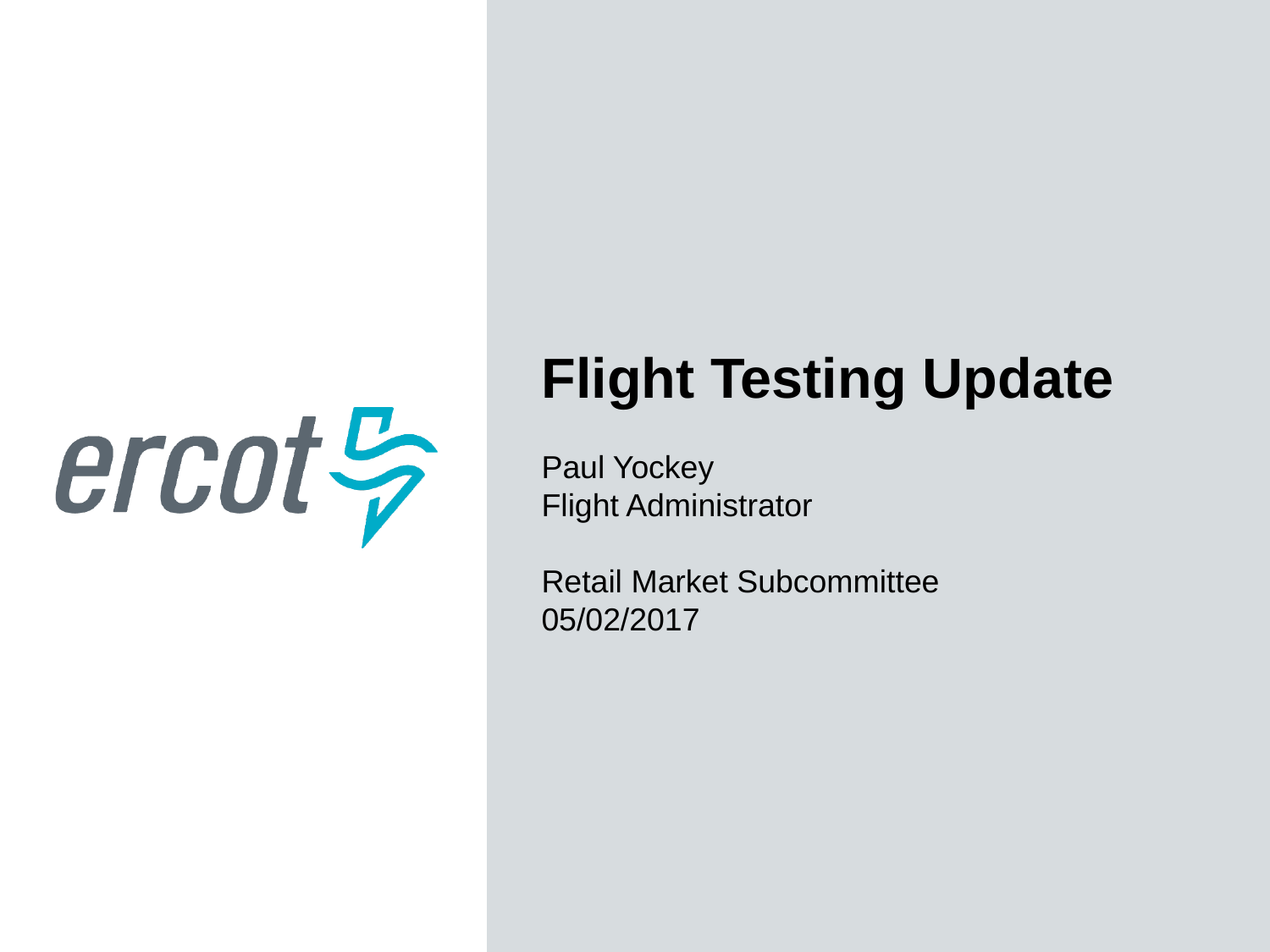

Flight Testing Update

Paul Yockey
Flight Administrator

Retail Market Subcommittee
05/02/2017